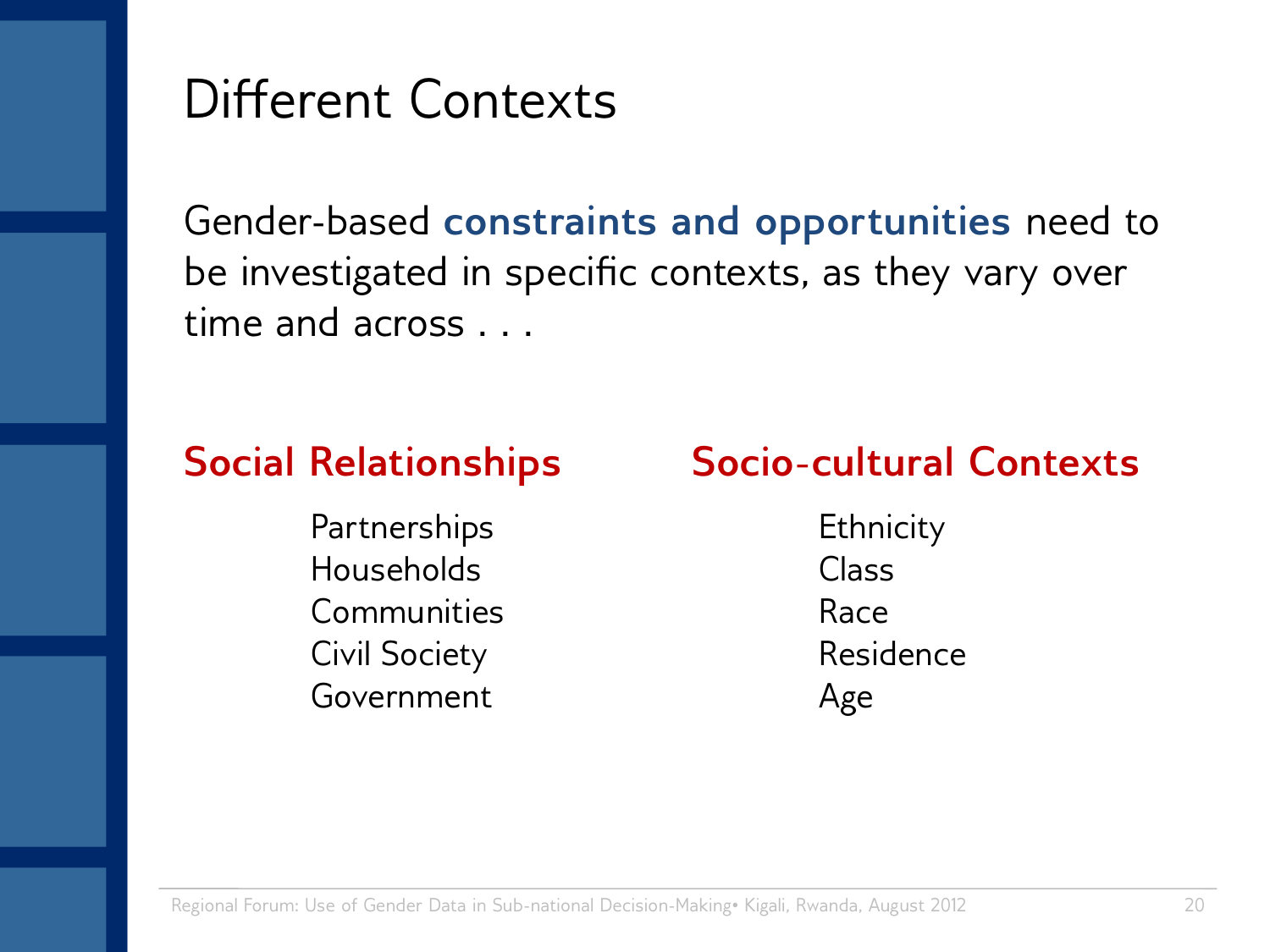

Different Contexts
Gender-based constraints and opportunities need to be investigated in specific contexts, as they vary over time and across . . .

Social Relationships 	Socio-cultural Contexts
	Partnerships			Ethnicity
	Households			Class
	Communities			Race
	Civil Society 			Residence
	Government 			Age